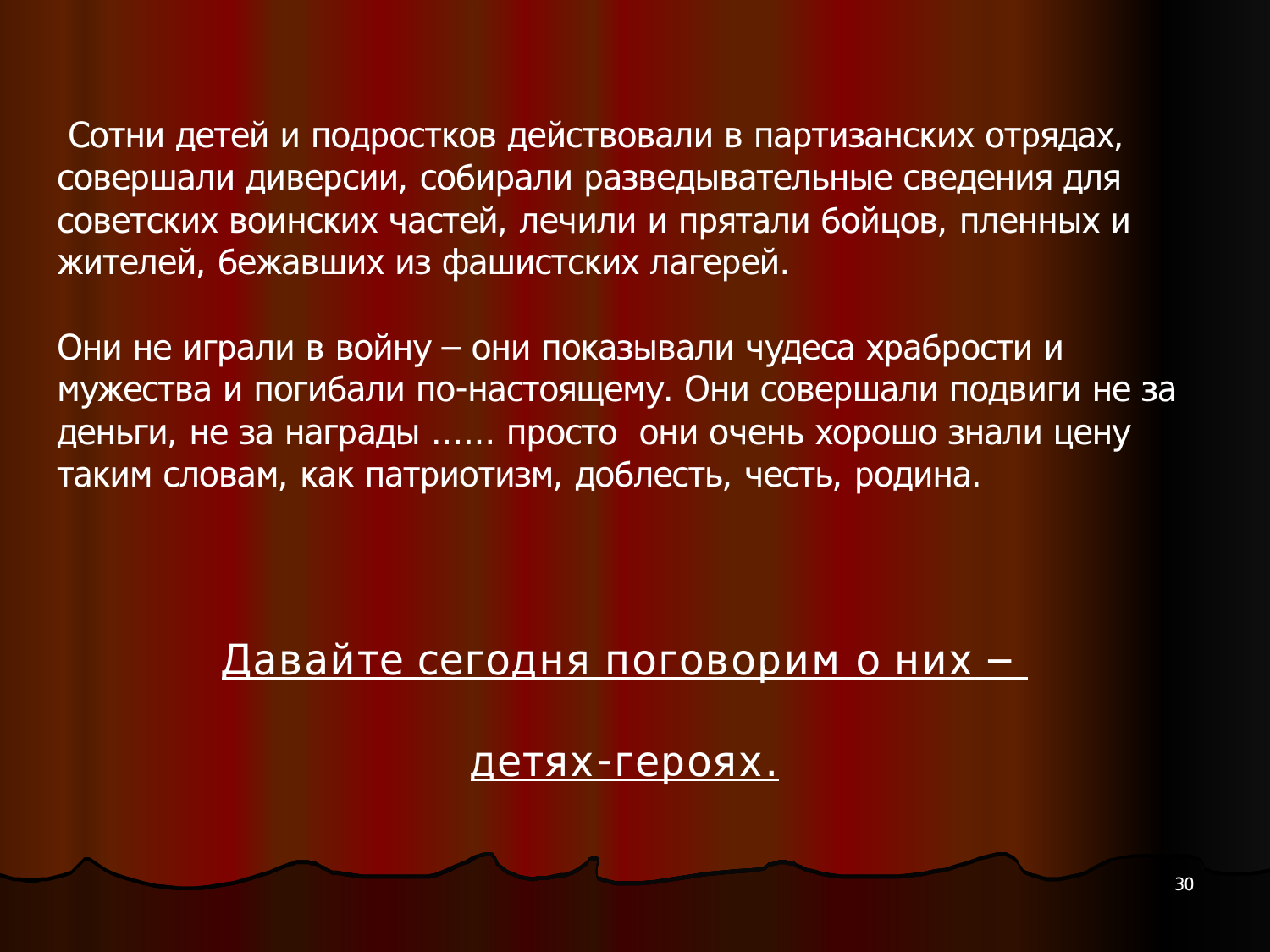

Сотни детей и подростков действовали в партизанских отрядах, совершали диверсии, собирали разведывательные сведения для советских воинских частей, лечили и прятали бойцов, пленных и жителей, бежавших из фашистских лагерей.

Они не играли в войну – они показывали чудеса храбрости и мужества и погибали по-настоящему. Они совершали подвиги не за деньги, не за награды ...... просто  они очень хорошо знали цену таким словам, как патриотизм, доблесть, честь, родина.
Давайте сегодня поговорим о них –

детях-героях.
30